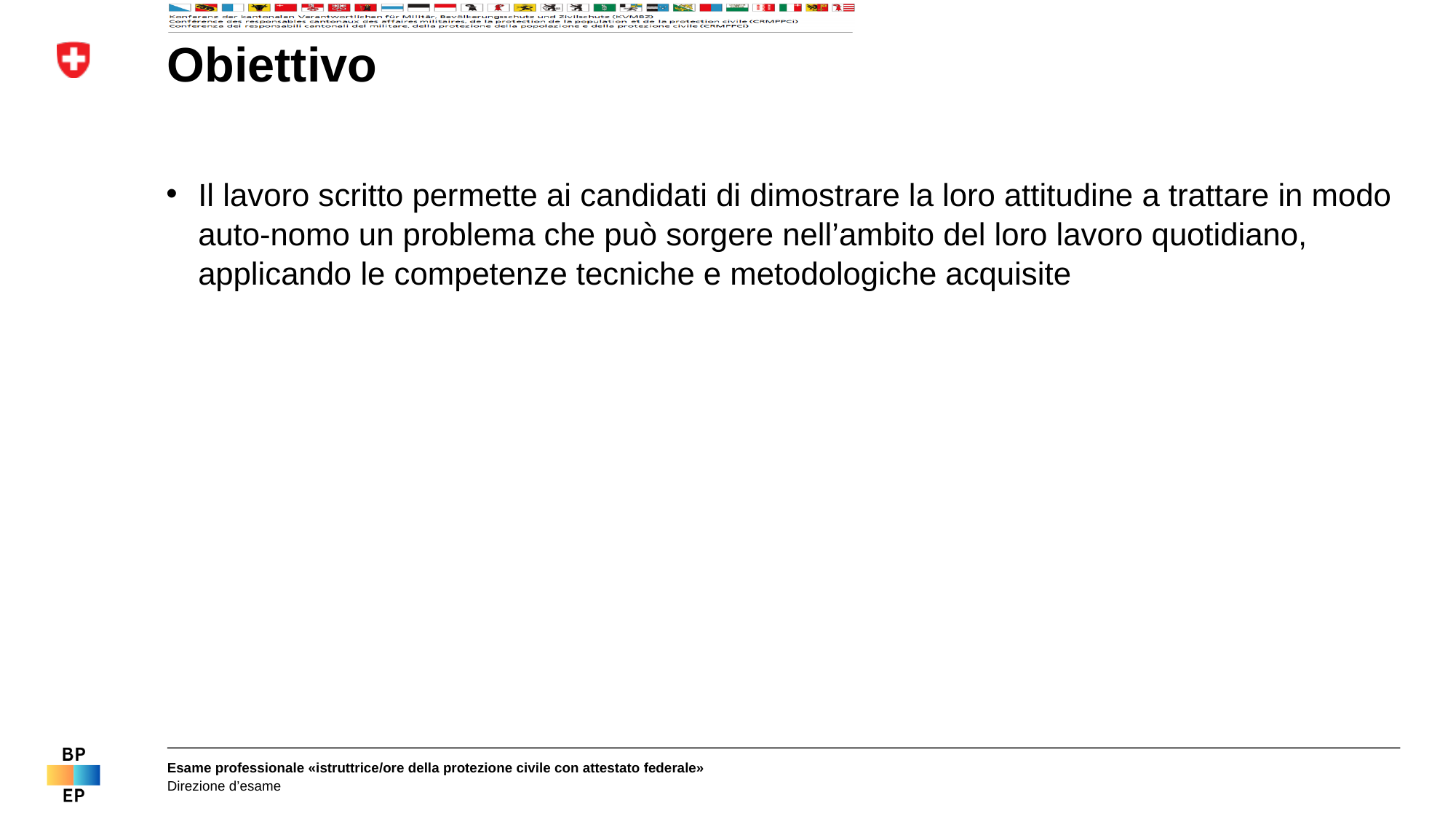

# Obiettivo
Il lavoro scritto permette ai candidati di dimostrare la loro attitudine a trattare in modo auto-nomo un problema che può sorgere nell’ambito del loro lavoro quotidiano, applicando le competenze tecniche e metodologiche acquisite

Esame professionale «istruttrice/ore della protezione civile con attestato federale»
Direzione d’esame